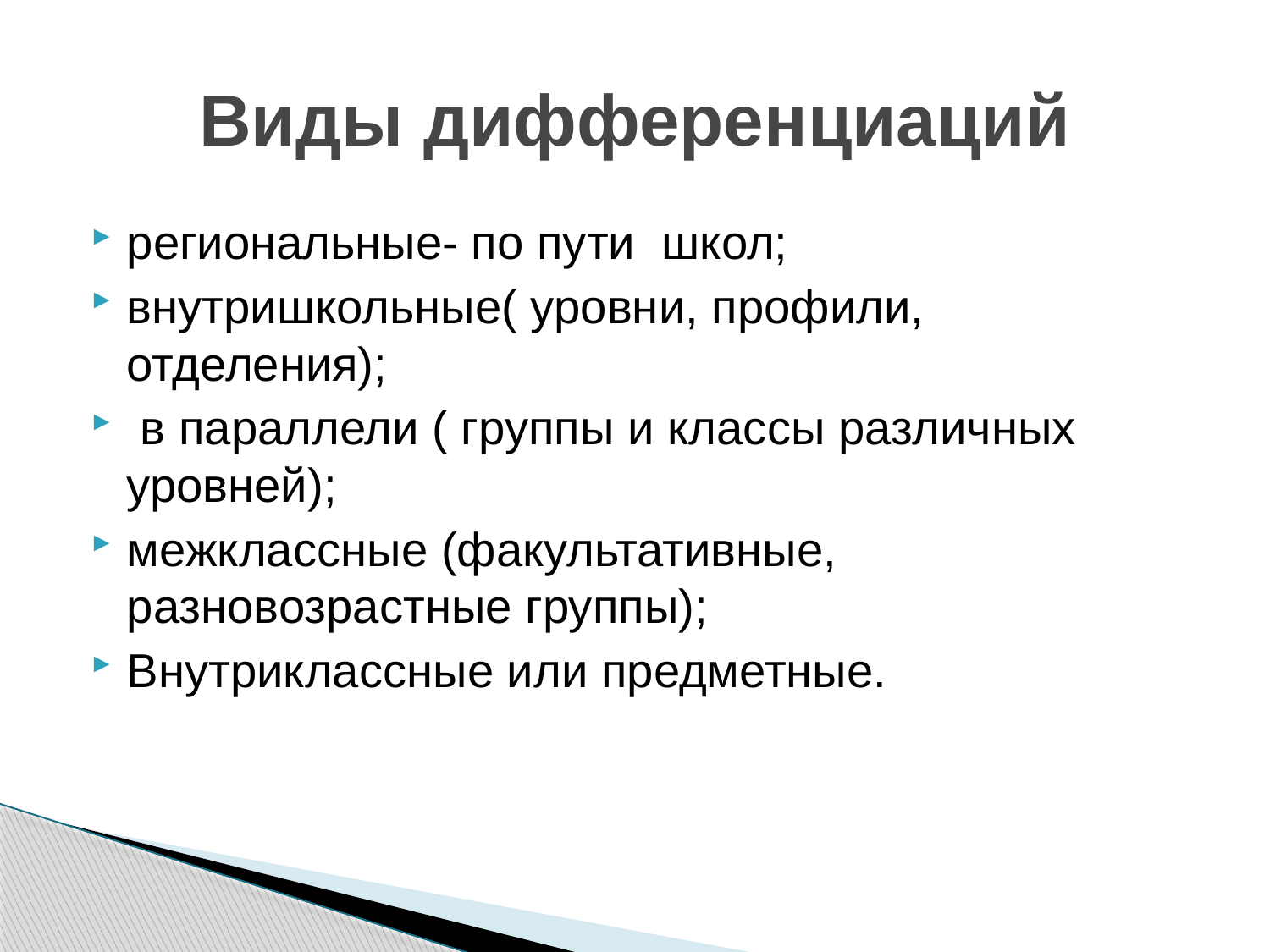

# Виды дифференциаций
региональные- по пути  школ;
внутришкольные( уровни, профили, отделения);
 в параллели ( группы и классы различных уровней);
межклассные (факультативные, разновозрастные группы);
Внутриклассные или предметные.